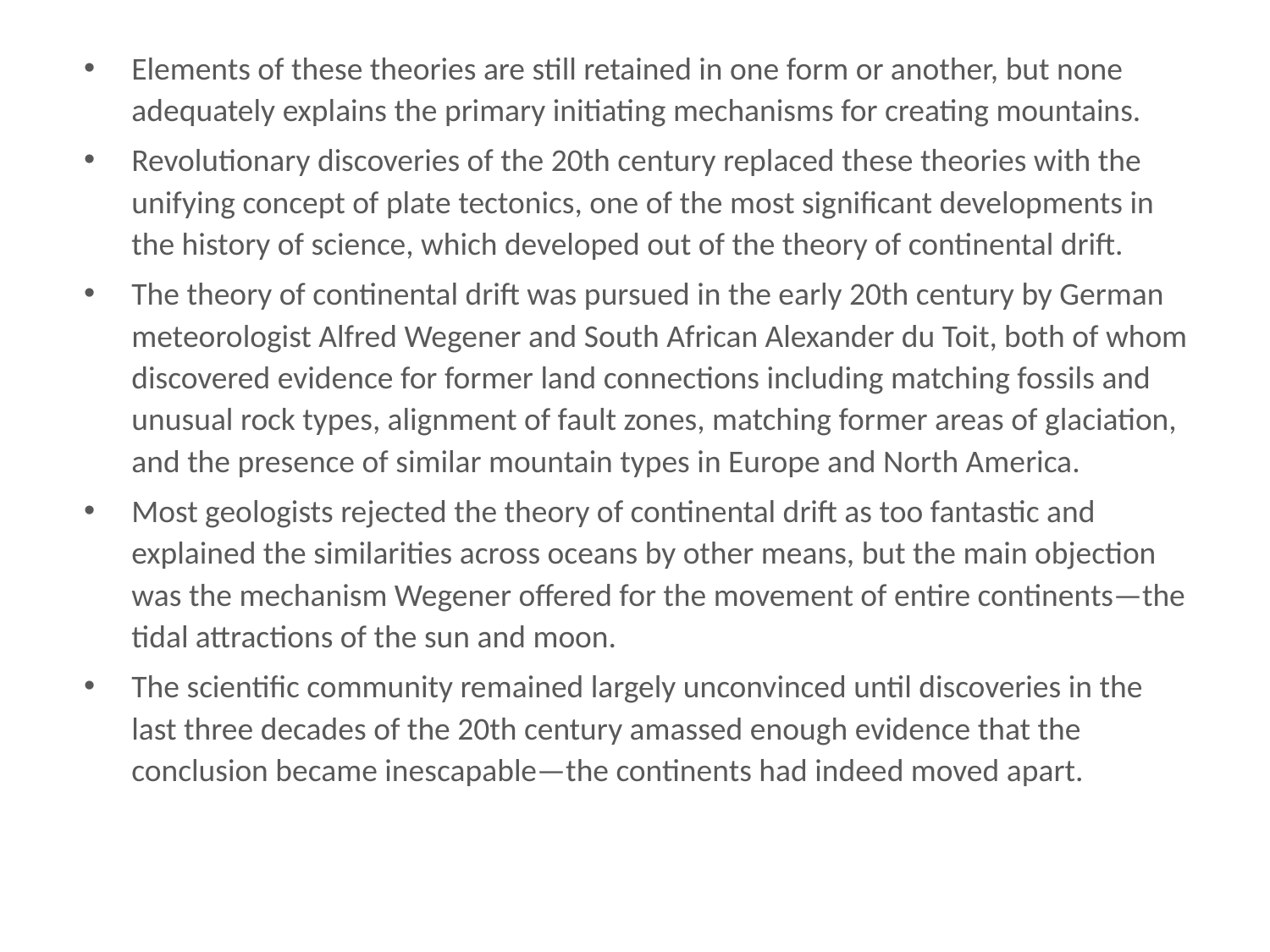

# Elements of these theories are still retained in one form or another, but non...
Elements of these theories are still retained in one form or another, but none adequately explains the primary initiating mechanisms for creating mountains.
Revolutionary discoveries of the 20th century replaced these theories with the unifying concept of plate tectonics, one of the most significant developments in the history of science, which developed out of the theory of continental drift.
The theory of continental drift was pursued in the early 20th century by German meteorologist Alfred Wegener and South African Alexander du Toit, both of whom discovered evidence for former land connections including matching fossils and unusual rock types, alignment of fault zones, matching former areas of glaciation, and the presence of similar mountain types in Europe and North America.
Most geologists rejected the theory of continental drift as too fantastic and explained the similarities across oceans by other means, but the main objection was the mechanism Wegener offered for the movement of entire continents—the tidal attractions of the sun and moon.
The scientific community remained largely unconvinced until discoveries in the last three decades of the 20th century amassed enough evidence that the conclusion became inescapable—the continents had indeed moved apart.